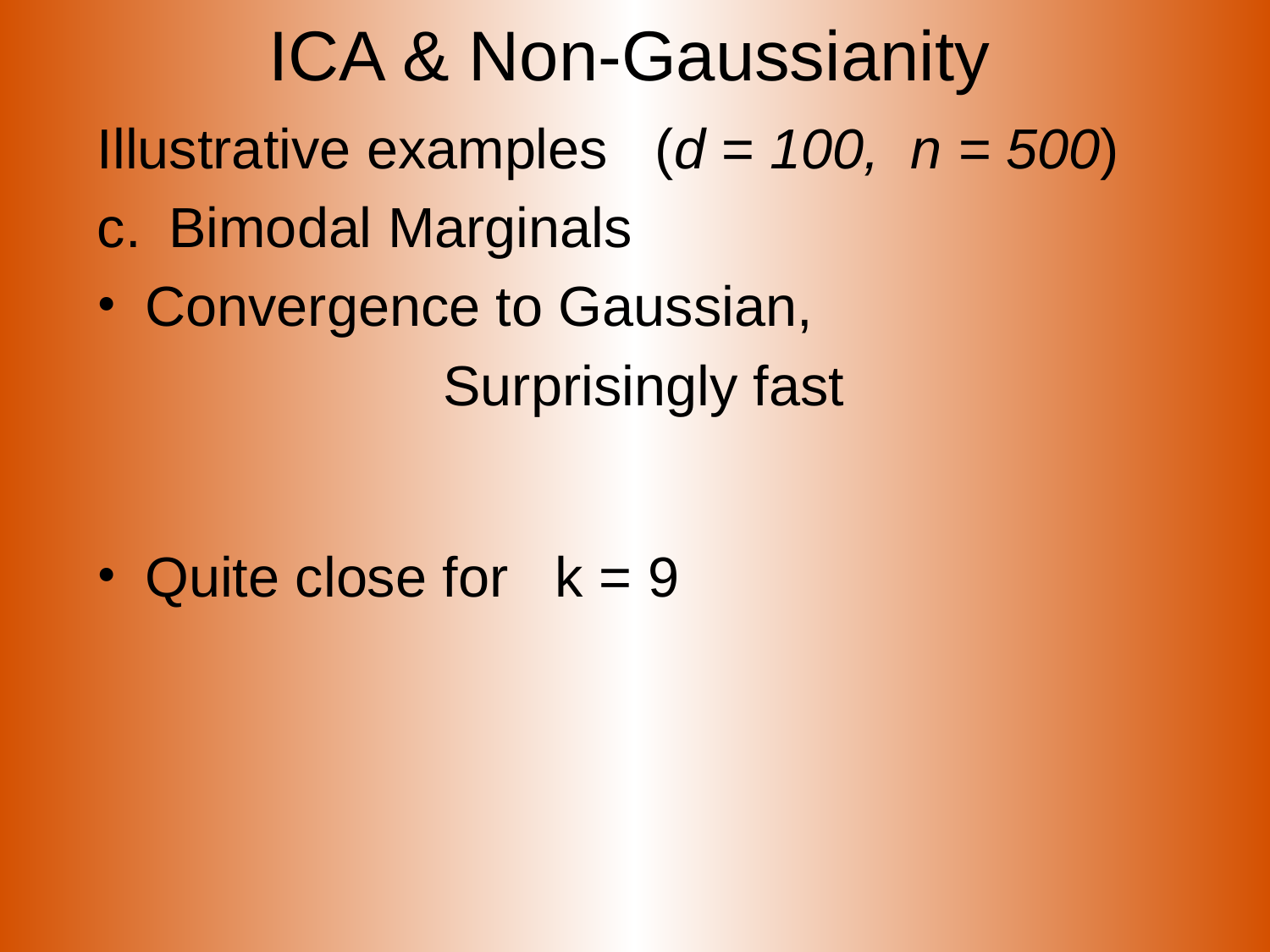

# ICA & Non-Gaussianity
Illustrative examples   (d = 100,  n = 500)
Bimodal Marginals
Convergence to Gaussian,
Surprisingly fast

Quite close for   k = 9